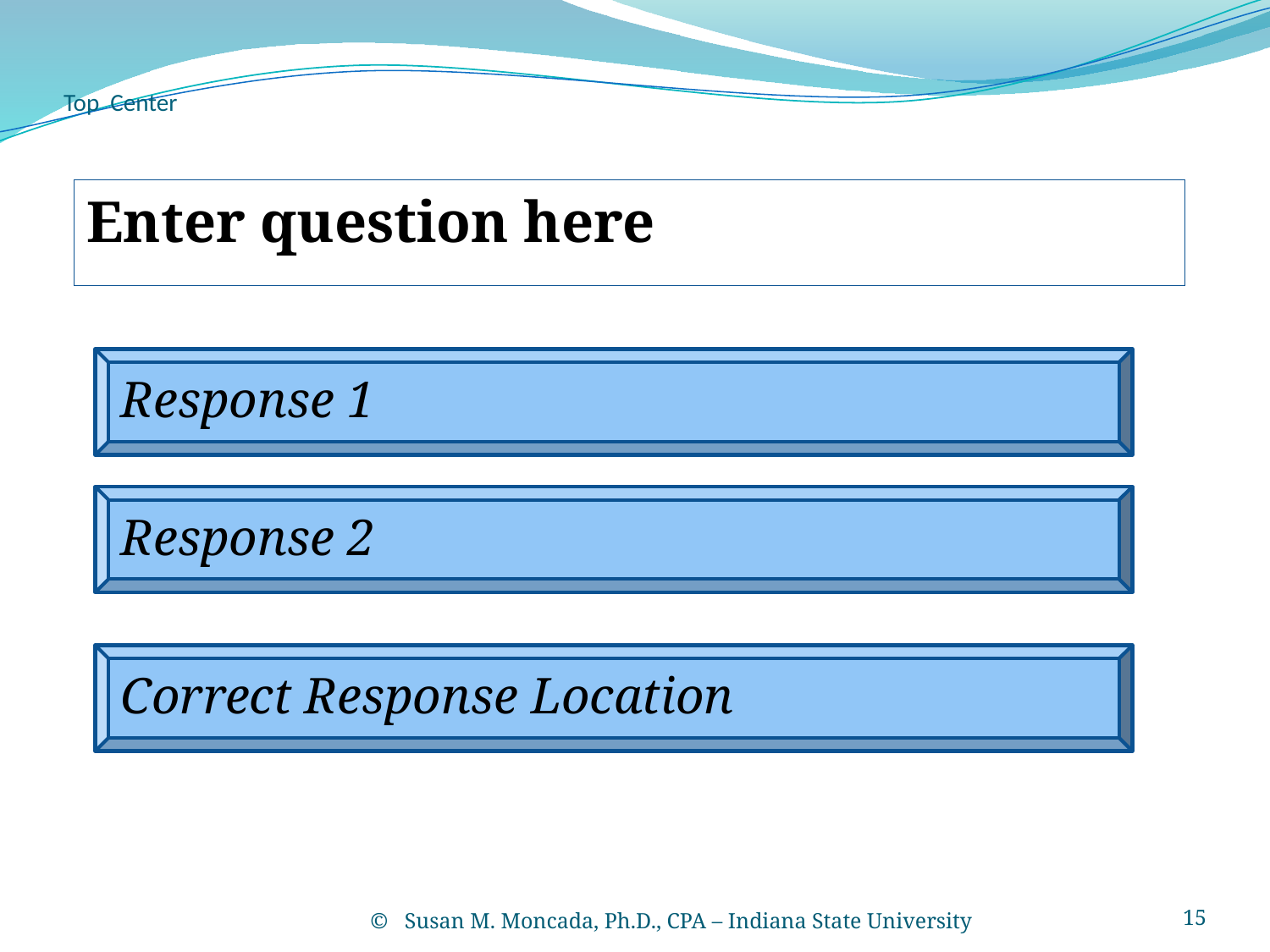

# Top  Center
Enter question here

Response 1

Response 2

Correct Response Location

 Susan M. Moncada, Ph.D., CPA – Indiana State University
15